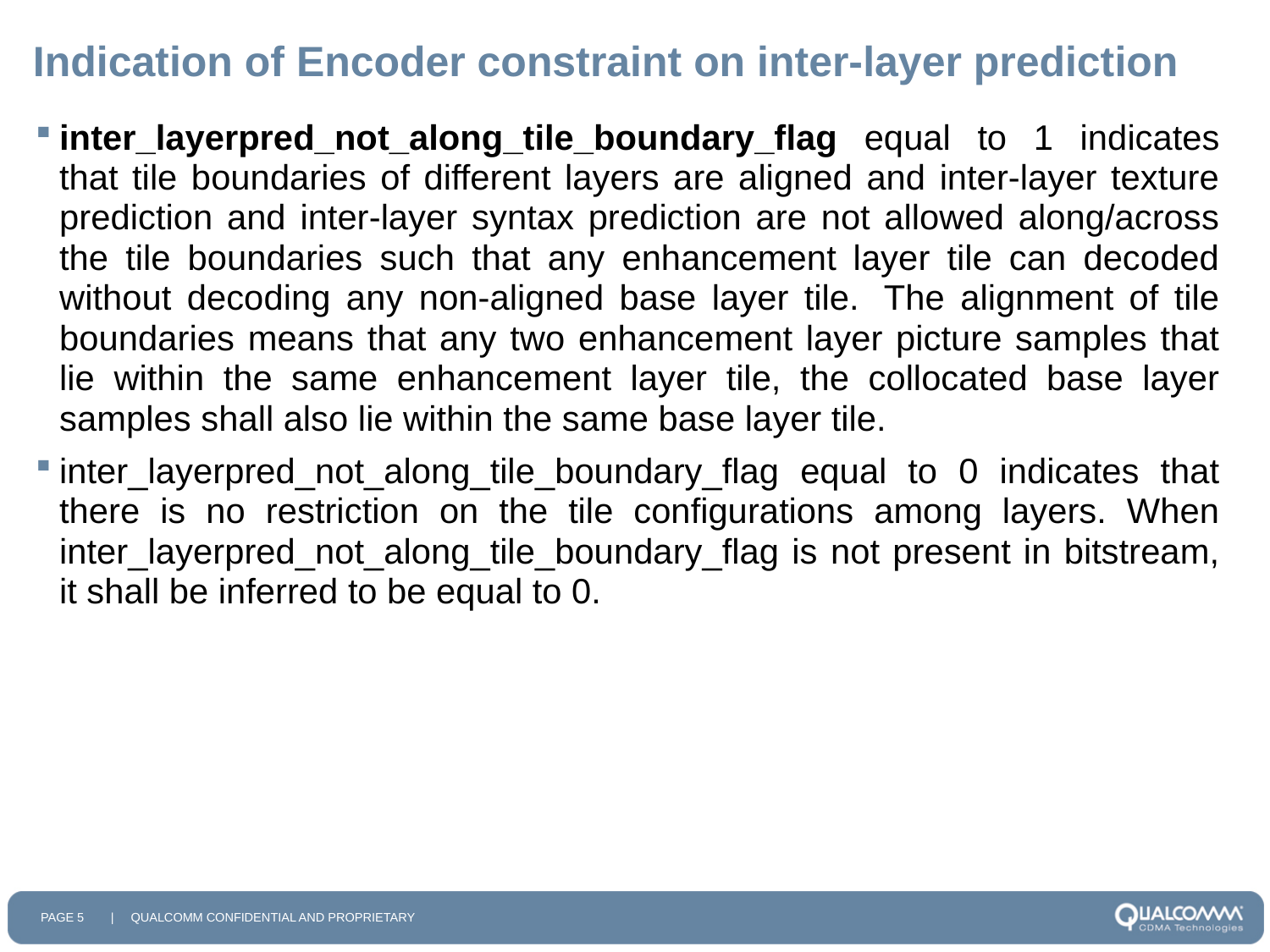

# Indication of Encoder constraint on inter-layer prediction
inter_layerpred_not_along_tile_boundary_flag equal to 1 indicates that tile boundaries of different layers are aligned and inter-layer texture prediction and inter-layer syntax prediction are not allowed along/across the tile boundaries such that any enhancement layer tile can decoded without decoding any non-aligned base layer tile.  The alignment of tile boundaries means that any two enhancement layer picture samples that lie within the same enhancement layer tile, the collocated base layer samples shall also lie within the same base layer tile.
inter_layerpred_not_along_tile_boundary_flag equal to 0 indicates that there is no restriction on the tile configurations among layers. When inter_layerpred_not_along_tile_boundary_flag is not present in bitstream, it shall be inferred to be equal to 0.